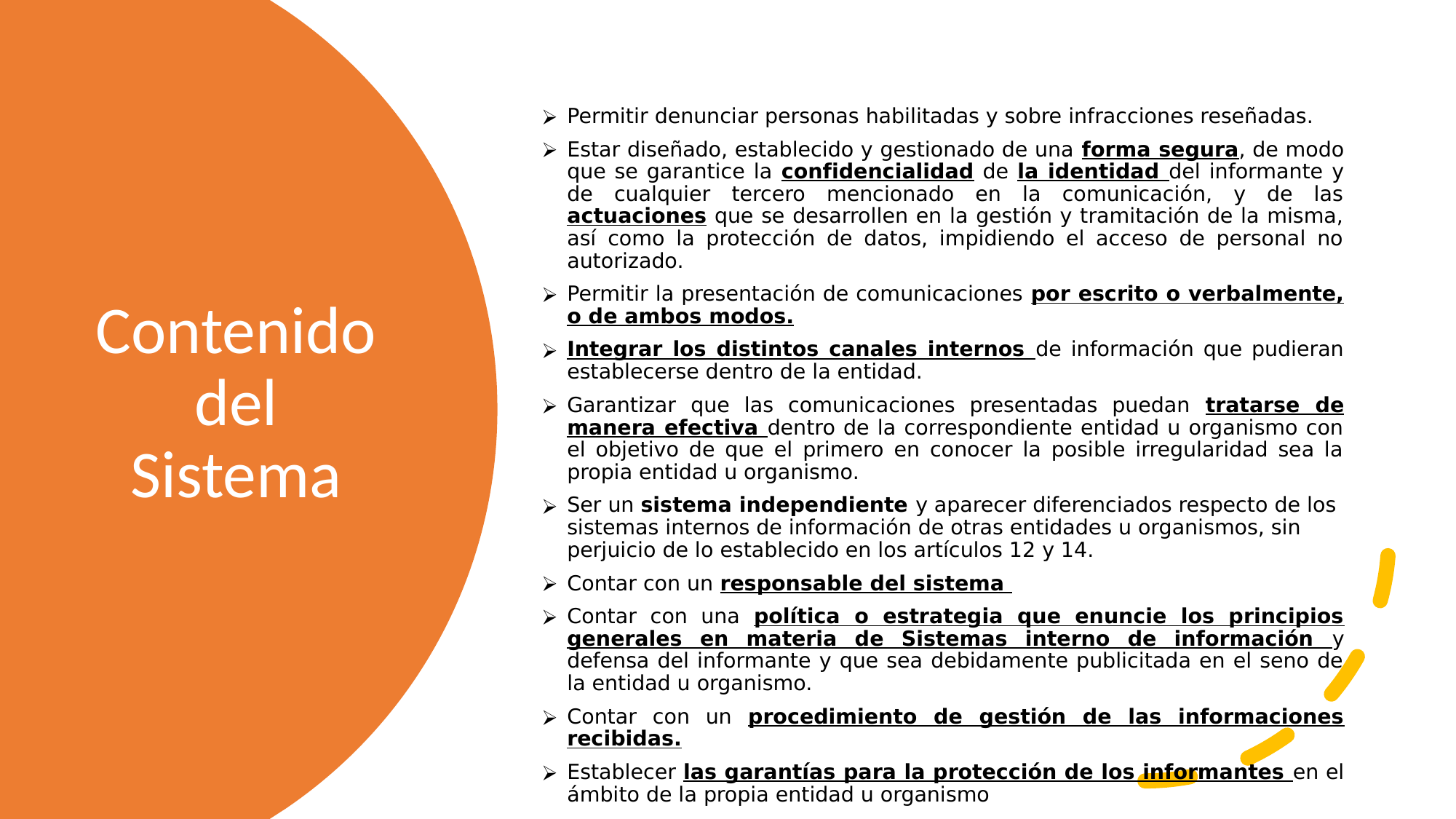

Permitir denunciar personas habilitadas y sobre infracciones reseñadas.
Estar diseñado, establecido y gestionado de una forma segura, de modo que se garantice la confidencialidad de la identidad del informante y de cualquier tercero mencionado en la comunicación, y de las actuaciones que se desarrollen en la gestión y tramitación de la misma, así como la protección de datos, impidiendo el acceso de personal no autorizado.
Permitir la presentación de comunicaciones por escrito o verbalmente, o de ambos modos.
Integrar los distintos canales internos de información que pudieran establecerse dentro de la entidad.
Garantizar que las comunicaciones presentadas puedan tratarse de manera efectiva dentro de la correspondiente entidad u organismo con el objetivo de que el primero en conocer la posible irregularidad sea la propia entidad u organismo.
Ser un sistema independiente y aparecer diferenciados respecto de los sistemas internos de información de otras entidades u organismos, sin perjuicio de lo establecido en los artículos 12 y 14.
Contar con un responsable del sistema
Contar con una política o estrategia que enuncie los principios generales en materia de Sistemas interno de información y defensa del informante y que sea debidamente publicitada en el seno de la entidad u organismo.
Contar con un procedimiento de gestión de las informaciones recibidas.
Establecer las garantías para la protección de los informantes en el ámbito de la propia entidad u organismo

# Contenido del Sistema